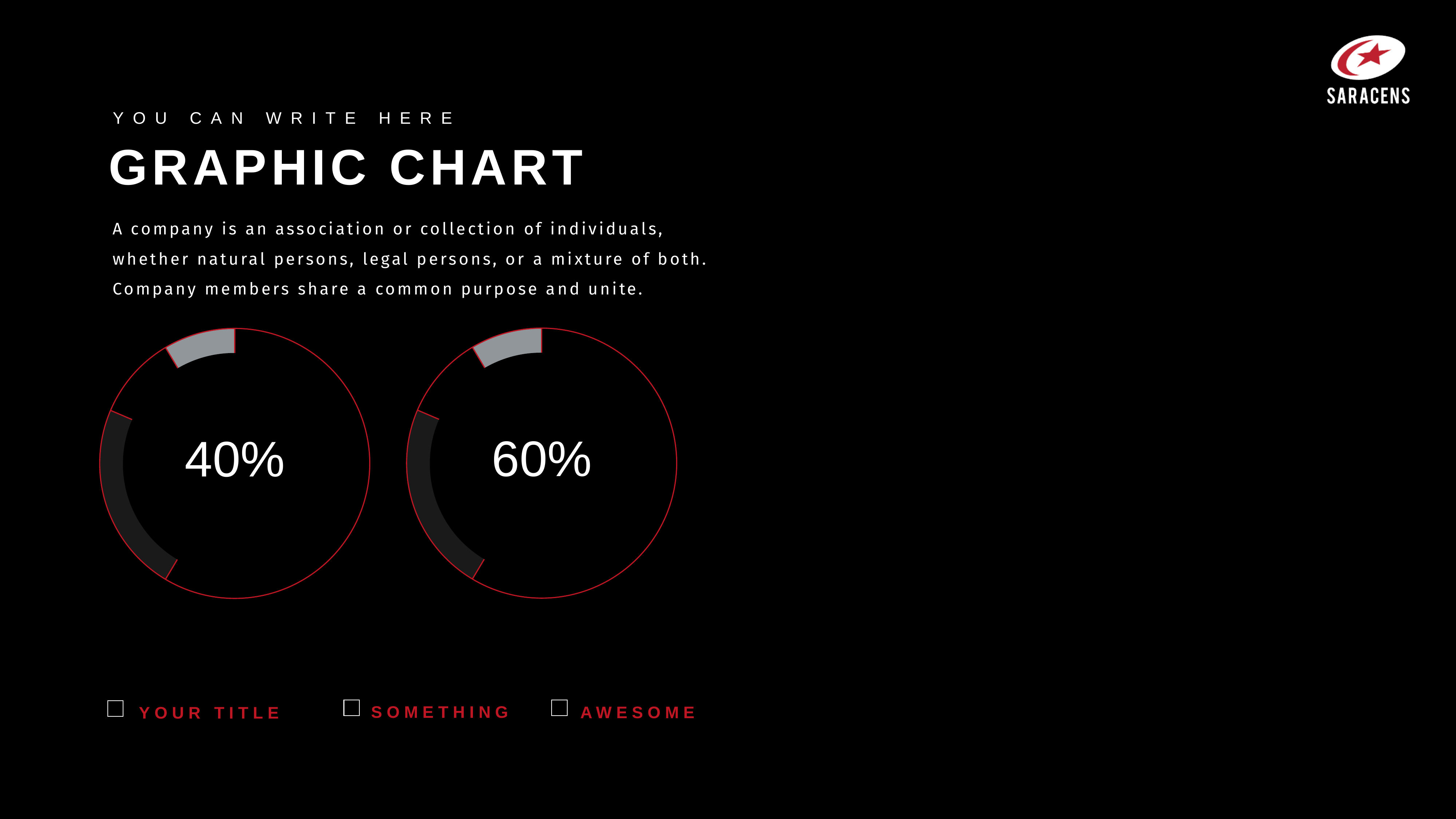

YOU CAN WRITE HERE
GRAPHIC CHART
A company is an association or collection of individuals, whether natural persons, legal persons, or a mixture of both. Company members share a common purpose and unite.

### Chart

| Category | Sales |
|---|---|
| 1st Qtr | 8.2 |
| 2nd Qtr | 3.2 |
| 3rd Qtr | 1.4 |
| 4th Qtr | 1.2 |
60%

### Chart

| Category | Sales |
|---|---|
| 1st Qtr | 8.2 |
| 2nd Qtr | 3.2 |
| 3rd Qtr | 1.4 |
| 4th Qtr | 1.2 |
40%
SOMETHING
AWESOME
YOUR TITLE